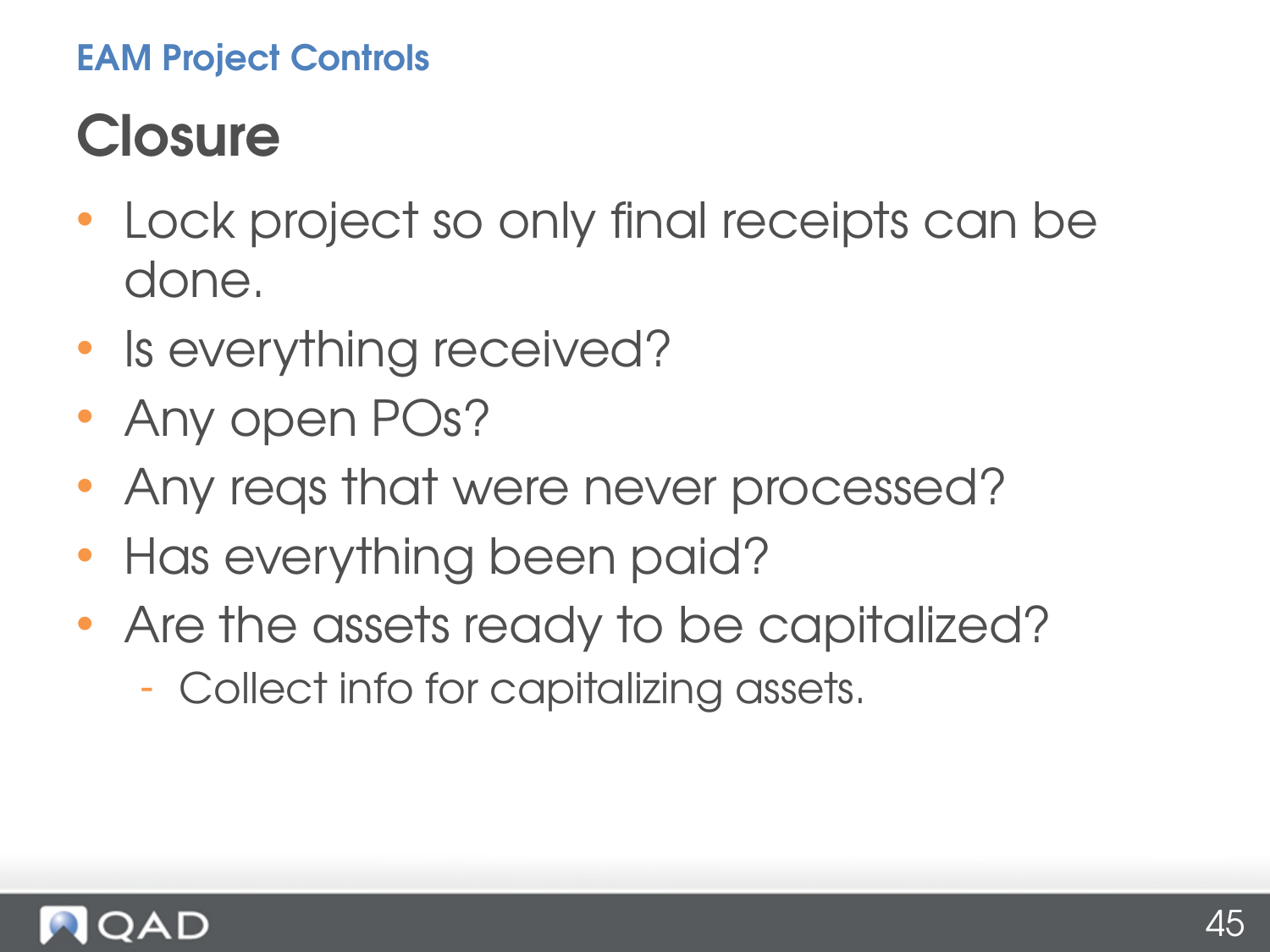

EAM Project Controls
# Closure
Lock project so only final receipts can be done.
Is everything received?
Any open POs?
Any reqs that were never processed?
Has everything been paid?
Are the assets ready to be capitalized?
Collect info for capitalizing assets.

45